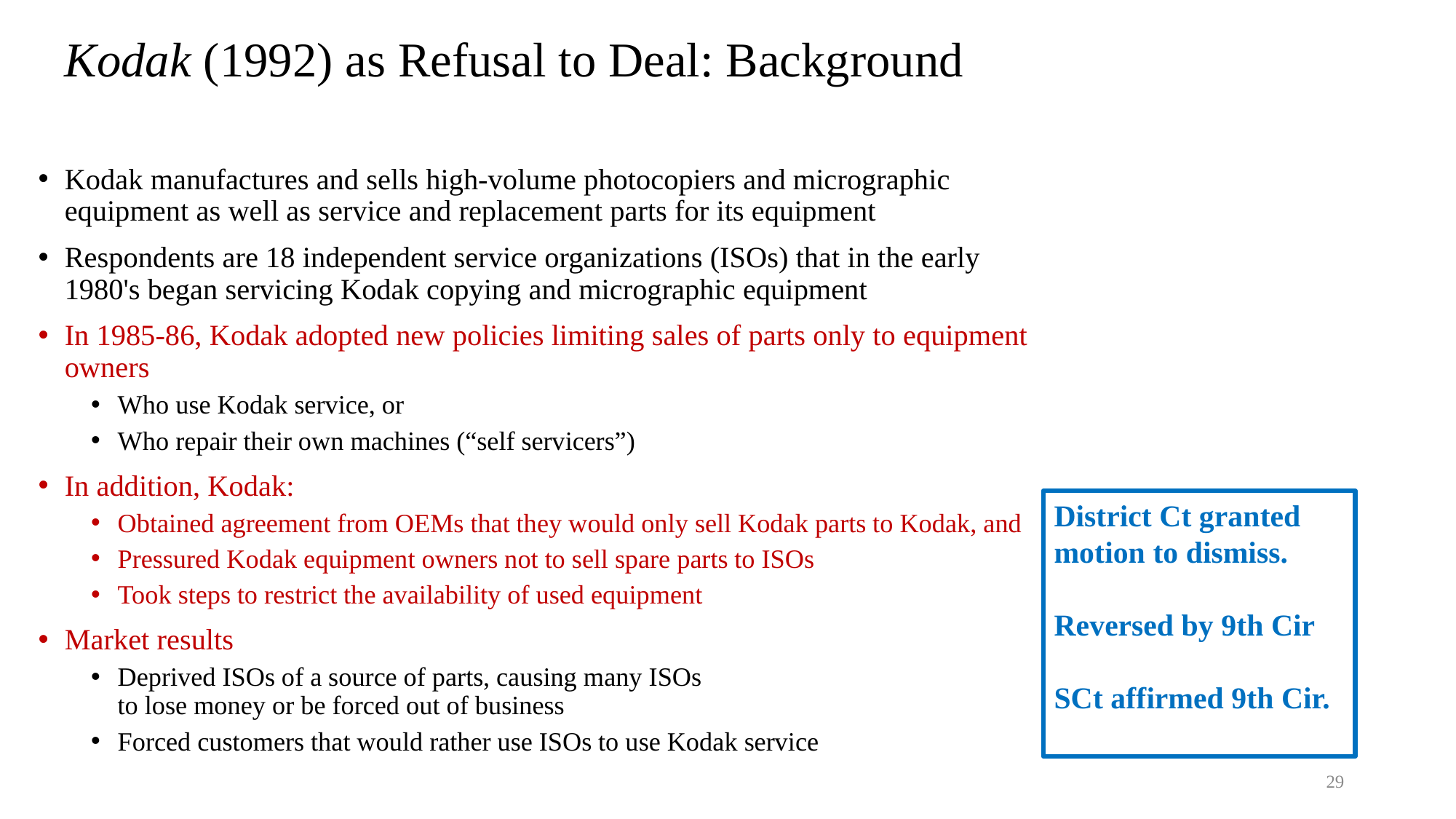

# Kodak (1992) as Refusal to Deal: Background

Kodak manufactures and sells high-volume photocopiers and micrographic equipment as well as service and replacement parts for its equipment
Respondents are 18 independent service organizations (ISOs) that in the early 1980's began servicing Kodak copying and micrographic equipment
In 1985-86, Kodak adopted new policies limiting sales of parts only to equipment owners
Who use Kodak service, or
Who repair their own machines (“self servicers”)
In addition, Kodak:
Obtained agreement from OEMs that they would only sell Kodak parts to Kodak, and
Pressured Kodak equipment owners not to sell spare parts to ISOs
Took steps to restrict the availability of used equipment
Market results
Deprived ISOs of a source of parts, causing many ISOs
to lose money or be forced out of business
Forced customers that would rather use ISOs to use Kodak service

District Ct granted motion to dismiss.

Reversed by 9th Cir

SCt affirmed 9th Cir.

29